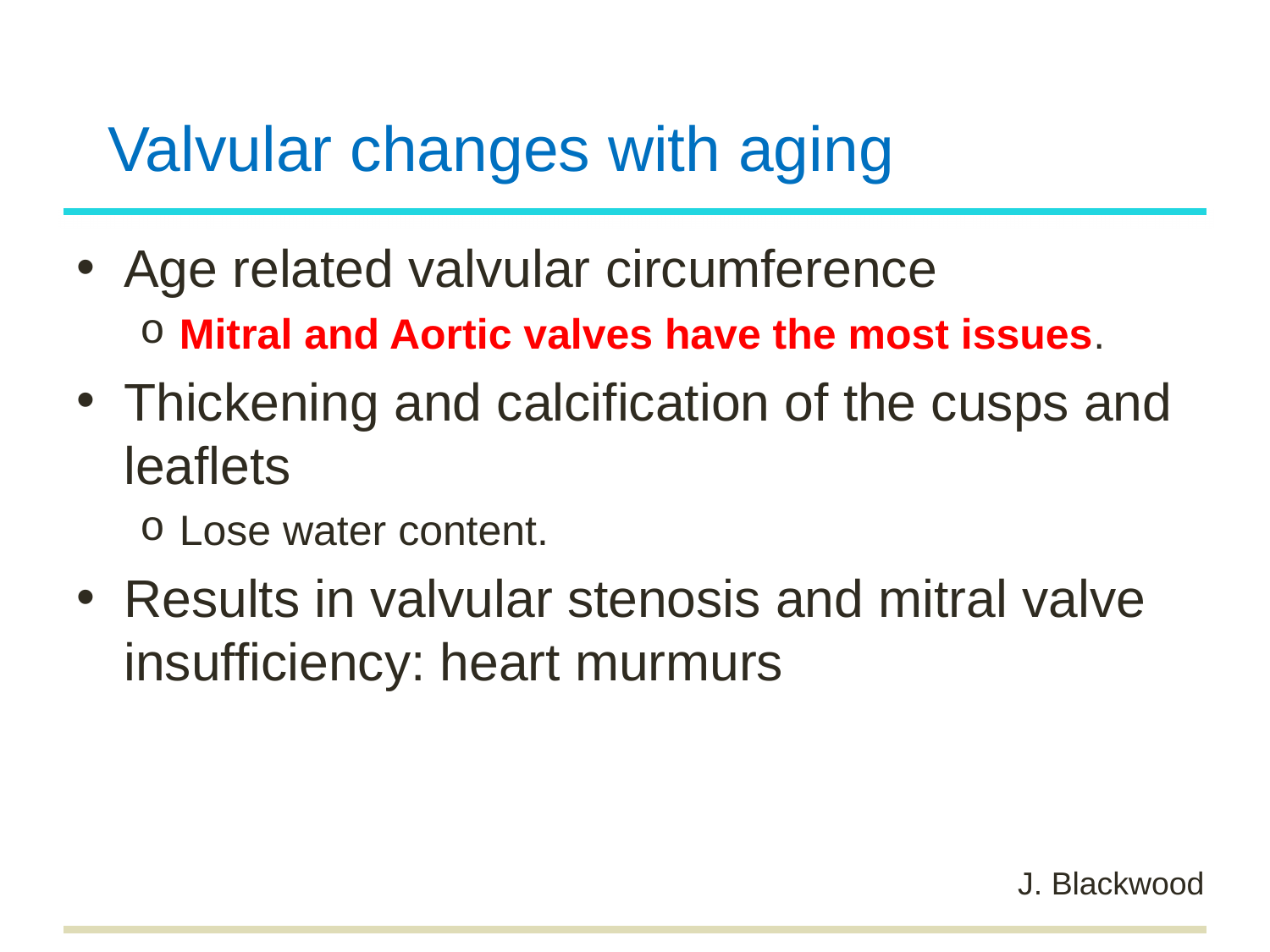

# Valvular changes with aging
Age related valvular circumference
Mitral and Aortic valves have the most issues.
Thickening and calcification of the cusps and leaflets
Lose water content.
Results in valvular stenosis and mitral valve insufficiency: heart murmurs
J. Blackwood